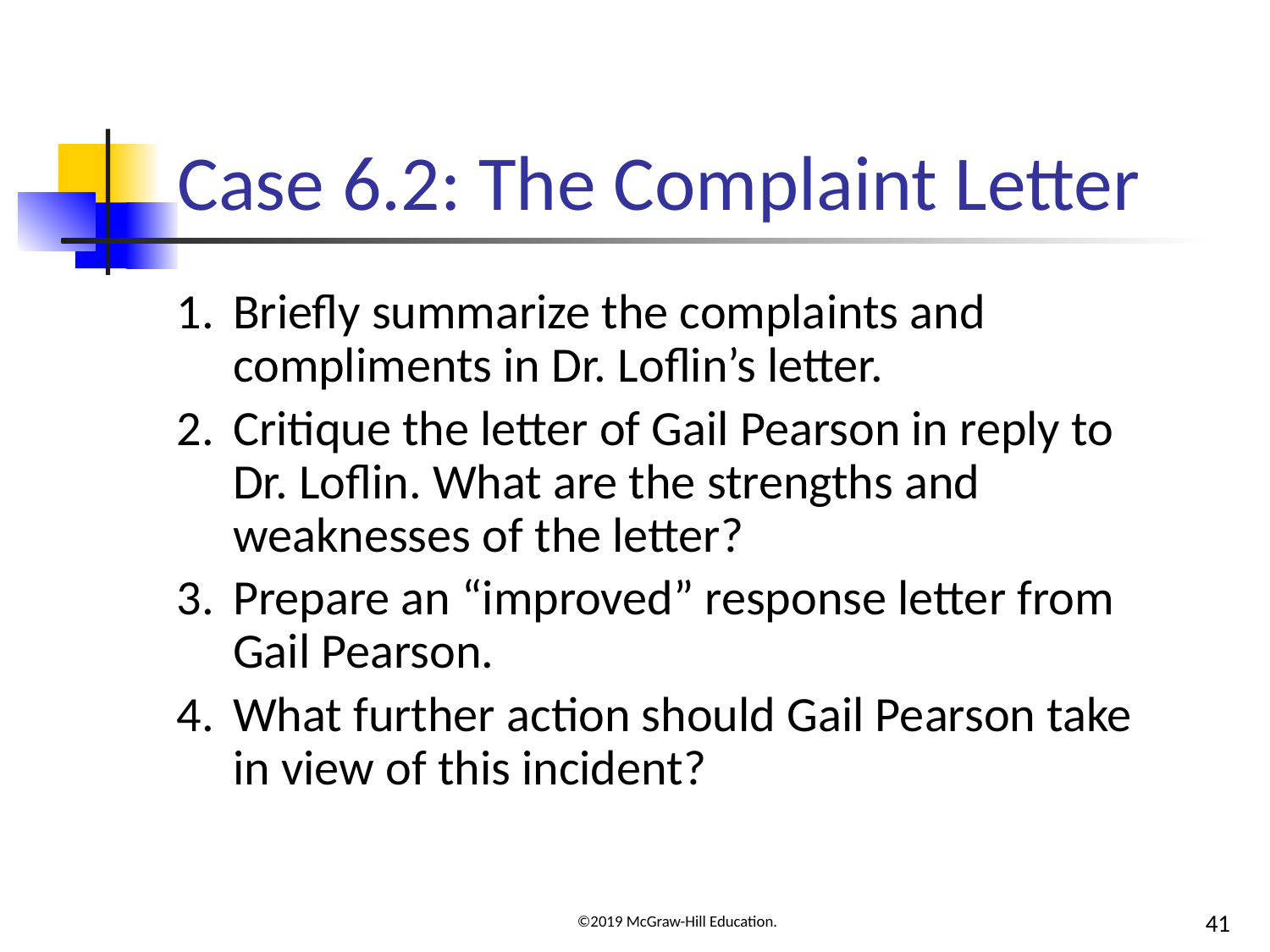

# Case 6.2: The Complaint Letter
Briefly summarize the complaints and compliments in Dr. Loflin’s letter.
Critique the letter of Gail Pearson in reply to Dr. Loflin. What are the strengths and weaknesses of the letter?
Prepare an “improved” response letter from Gail Pearson.
What further action should Gail Pearson take in view of this incident?